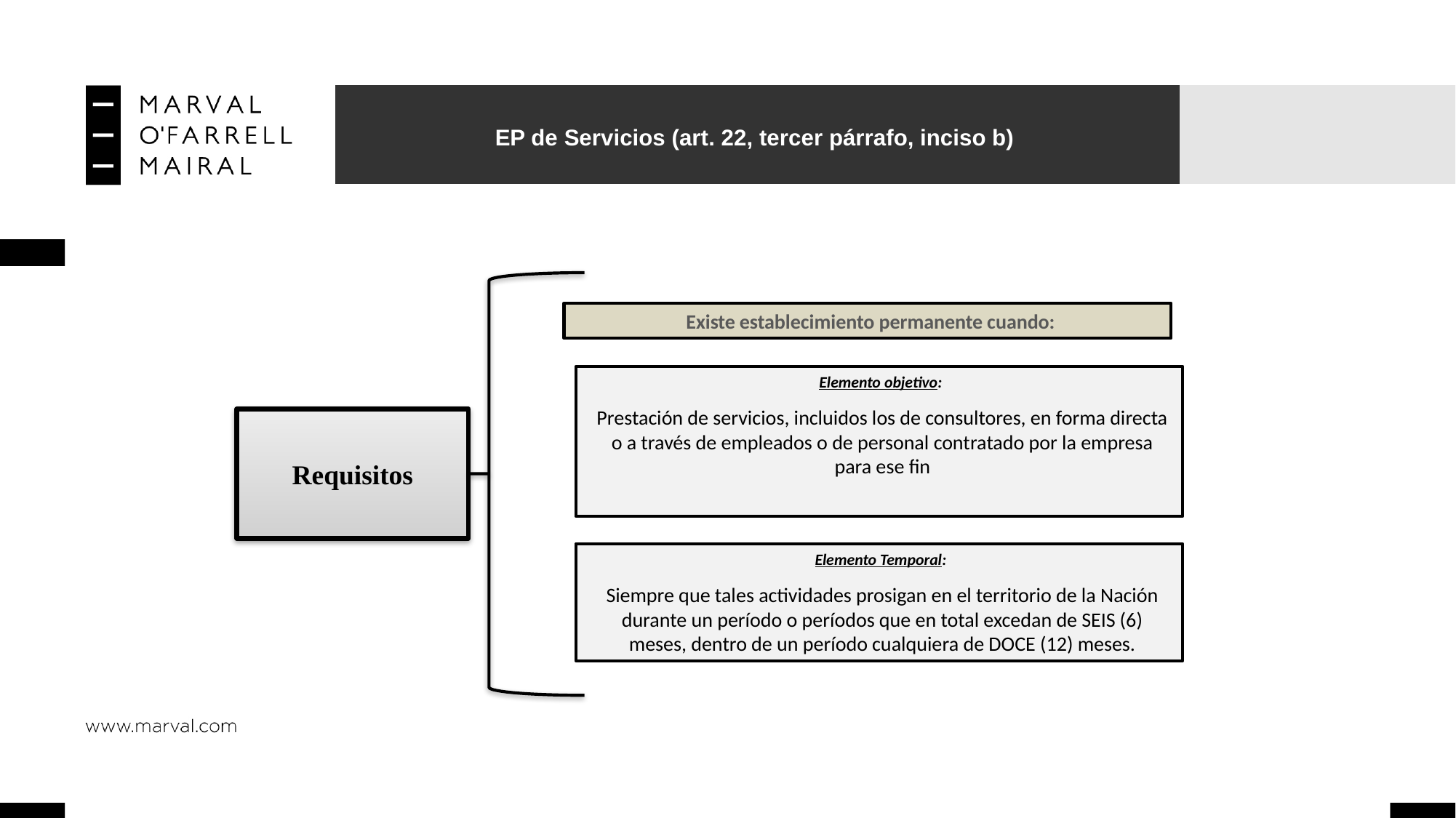

# EP de Servicios (art. 22, tercer párrafo, inciso b)

Existe establecimiento permanente cuando:
Elemento objetivo:
Prestación de servicios, incluidos los de consultores, en forma directa o a través de empleados o de personal contratado por la empresa para ese fin

Elemento Temporal:
Siempre que tales actividades prosigan en el territorio de la Nación durante un período o períodos que en total excedan de SEIS (6) meses, dentro de un período cualquiera de DOCE (12) meses.
Requisitos